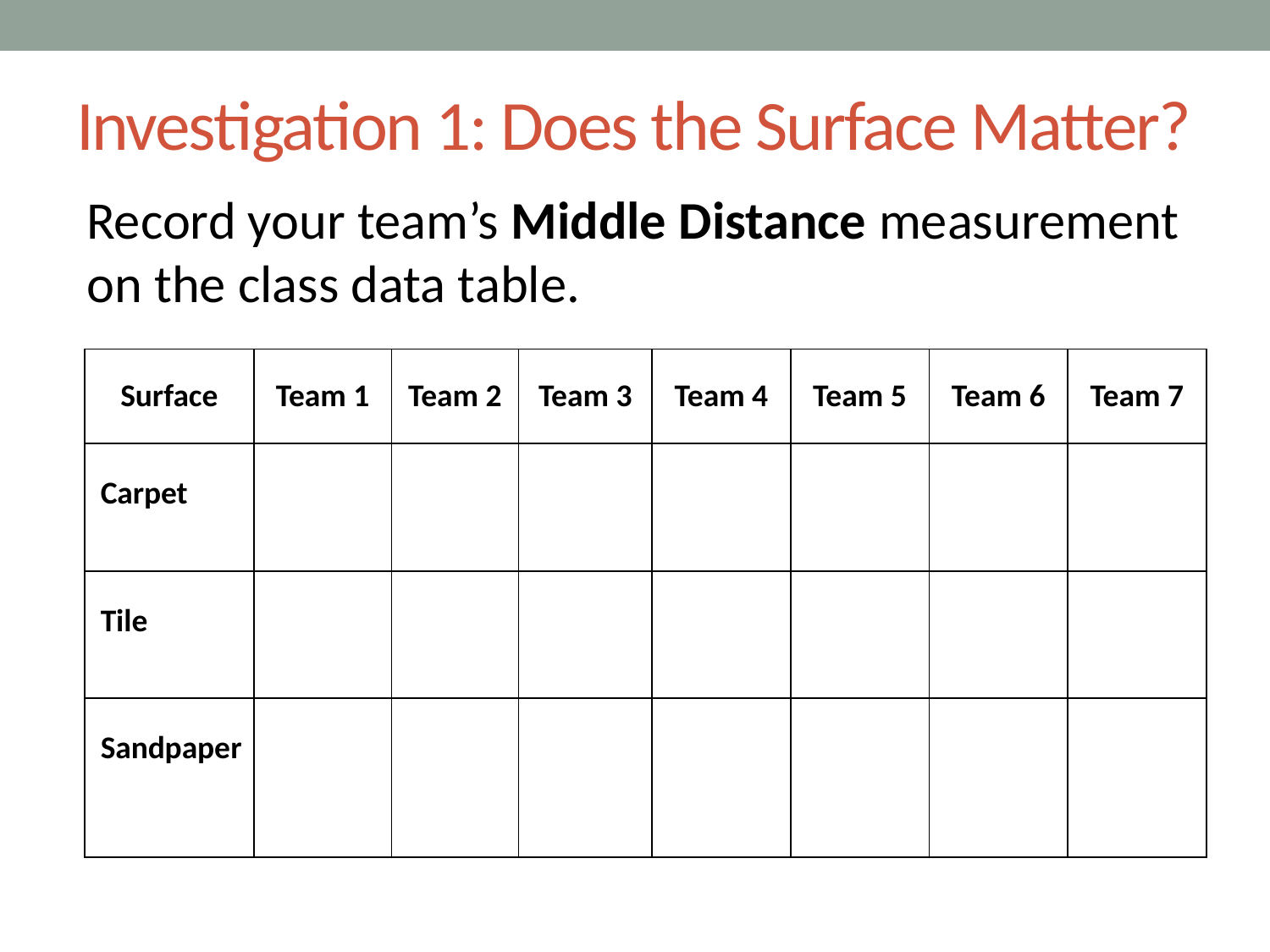

# Investigation 1: Does the Surface Matter?
Record your team’s Middle Distance measurement on the class data table.
| Surface | Team 1 | Team 2 | Team 3 | Team 4 | Team 5 | Team 6 | Team 7 |
| --- | --- | --- | --- | --- | --- | --- | --- |
| Carpet |  |  |  |  |  |  |  |
| Tile |  |  |  |  |  |  |  |
| Sandpaper |  |  |  |  |  |  |  |